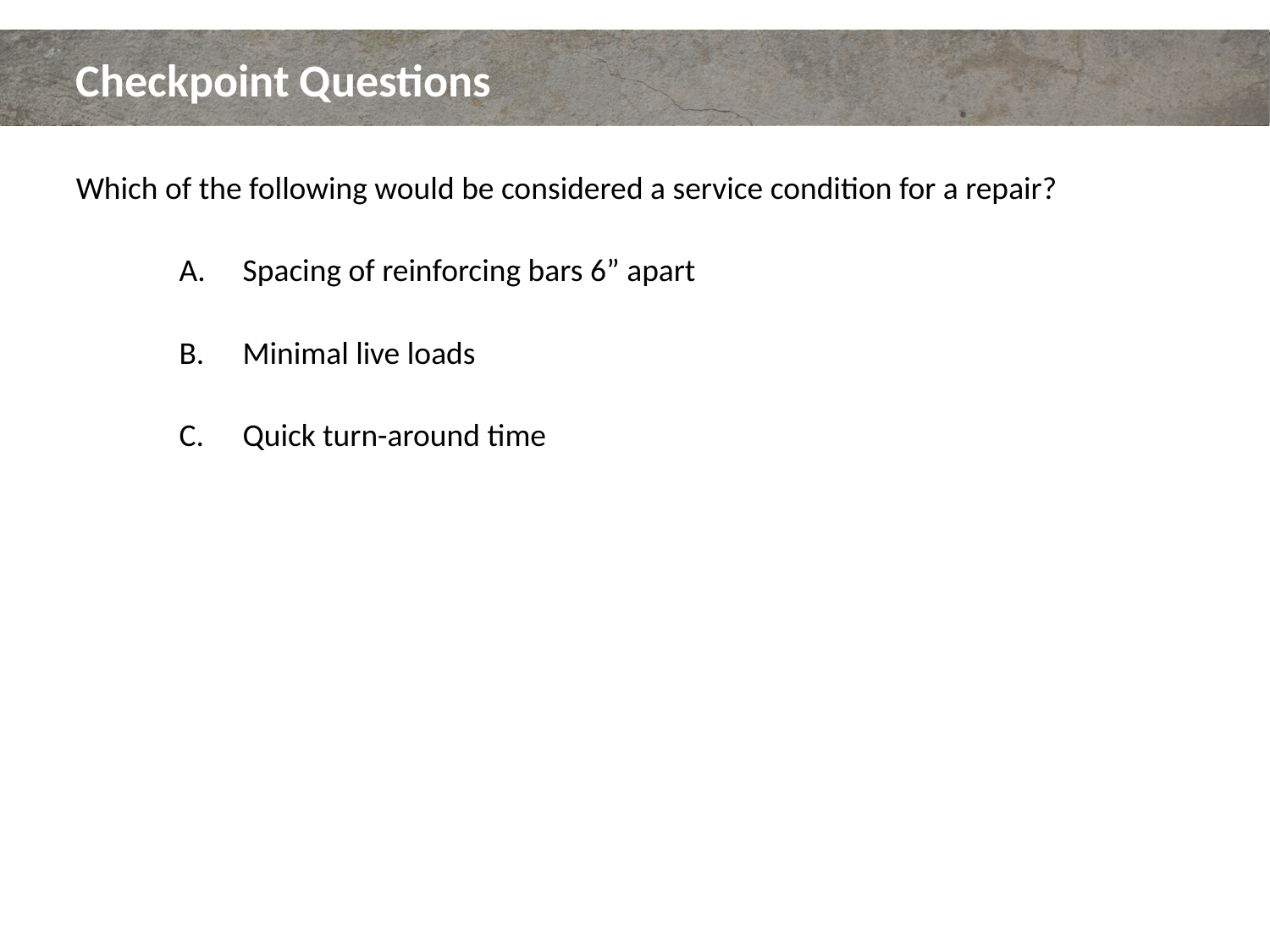

# Checkpoint Questions
Which of the following would be considered a service condition for a repair?
Spacing of reinforcing bars 6” apart
Minimal live loads
Quick turn-around time